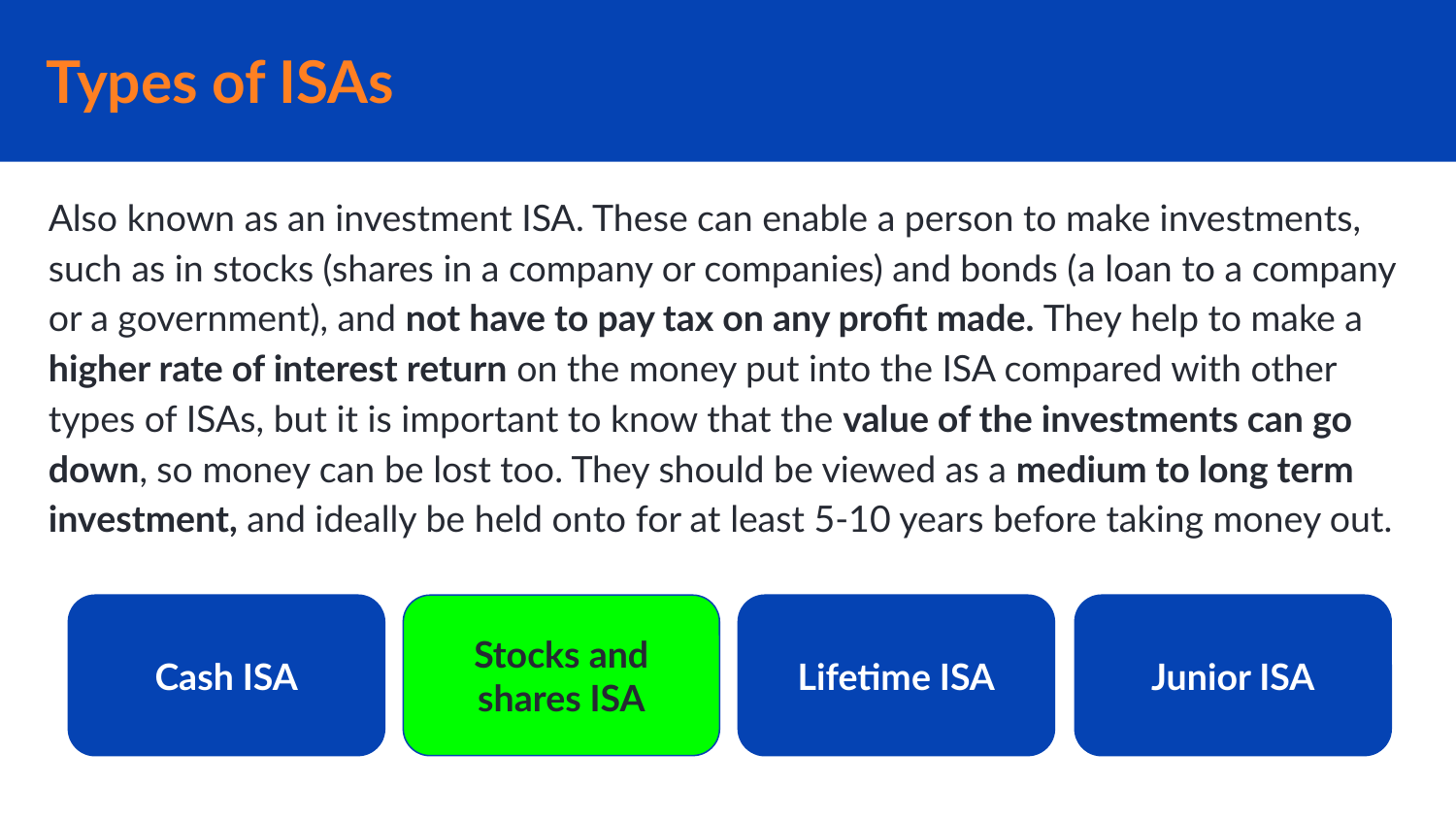

# Types of ISAs

Also known as an investment ISA. These can enable a person to make investments, such as in stocks (shares in a company or companies) and bonds (a loan to a company or a government), and not have to pay tax on any profit made. They help to make a higher rate of interest return on the money put into the ISA compared with other types of ISAs, but it is important to know that the value of the investments can go down, so money can be lost too. They should be viewed as a medium to long term investment, and ideally be held onto for at least 5-10 years before taking money out.

Electricity bills

Weekly food shop
Lunch out
Cash ISA
Stocks and shares ISA
Lifetime ISA
Junior ISA
Lunch out